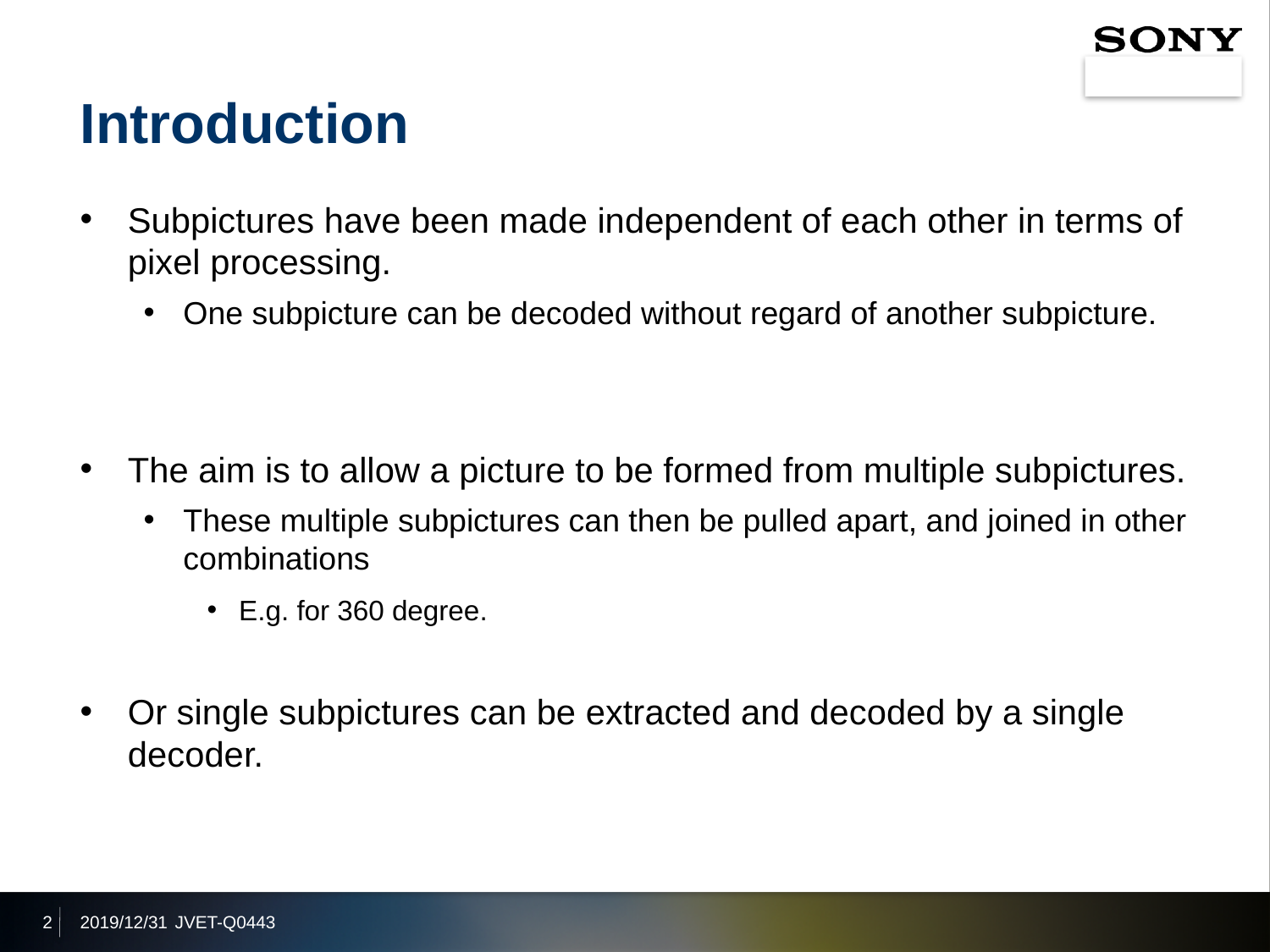

# Introduction

Subpictures have been made independent of each other in terms of pixel processing.
One subpicture can be decoded without regard of another subpicture.

The aim is to allow a picture to be formed from multiple subpictures.
These multiple subpictures can then be pulled apart, and joined in other combinations
E.g. for 360 degree.

Or single subpictures can be extracted and decoded by a single decoder.

2
2019/12/31
JVET-Q0443